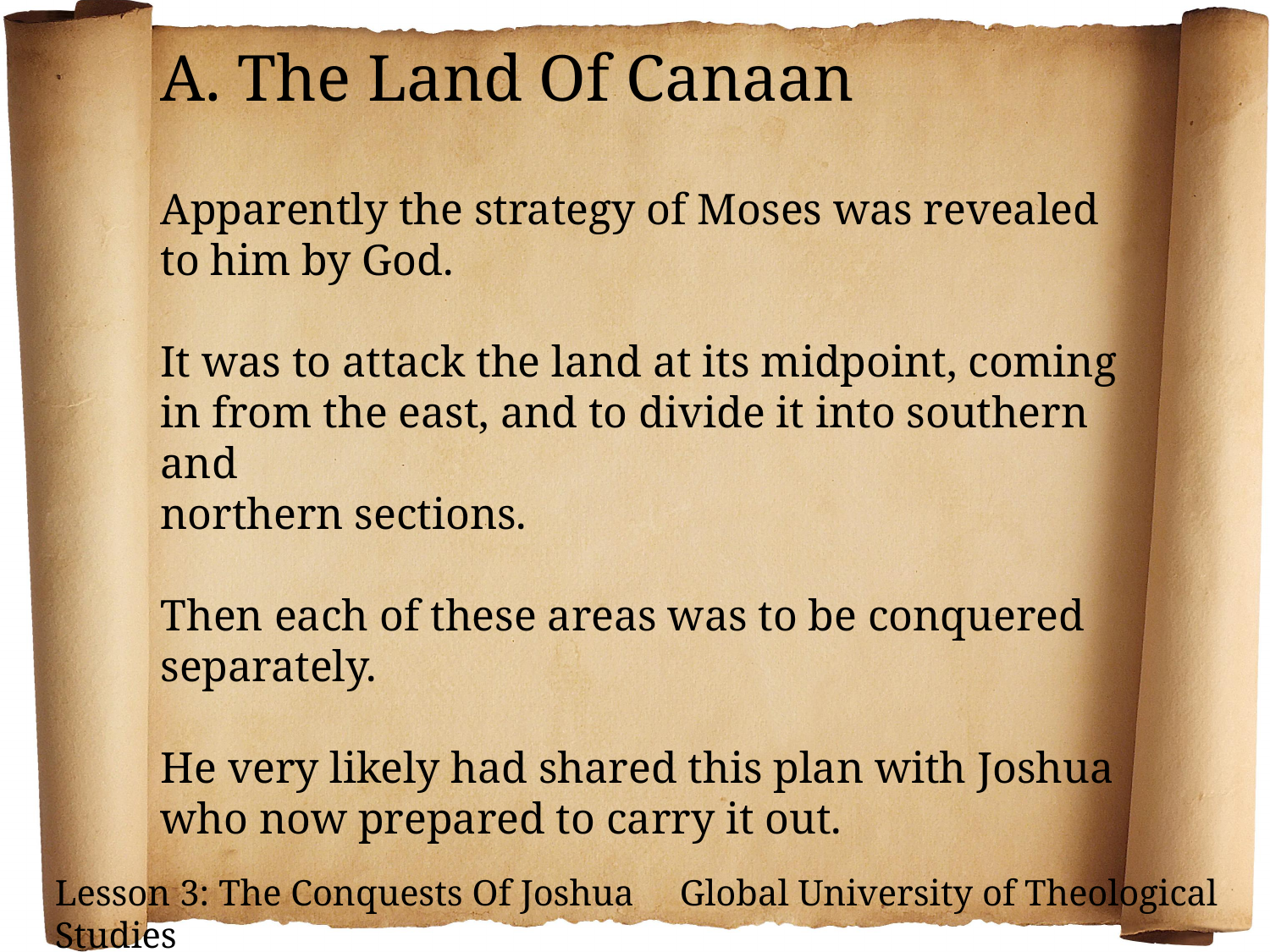

A. The Land Of Canaan
Apparently the strategy of Moses was revealed to him by God.

It was to attack the land at its midpoint, coming in from the east, and to divide it into southern and
northern sections.

Then each of these areas was to be conquered separately.

He very likely had shared this plan with Joshua who now prepared to carry it out.
Lesson 3: The Conquests Of Joshua     Global University of Theological Studies